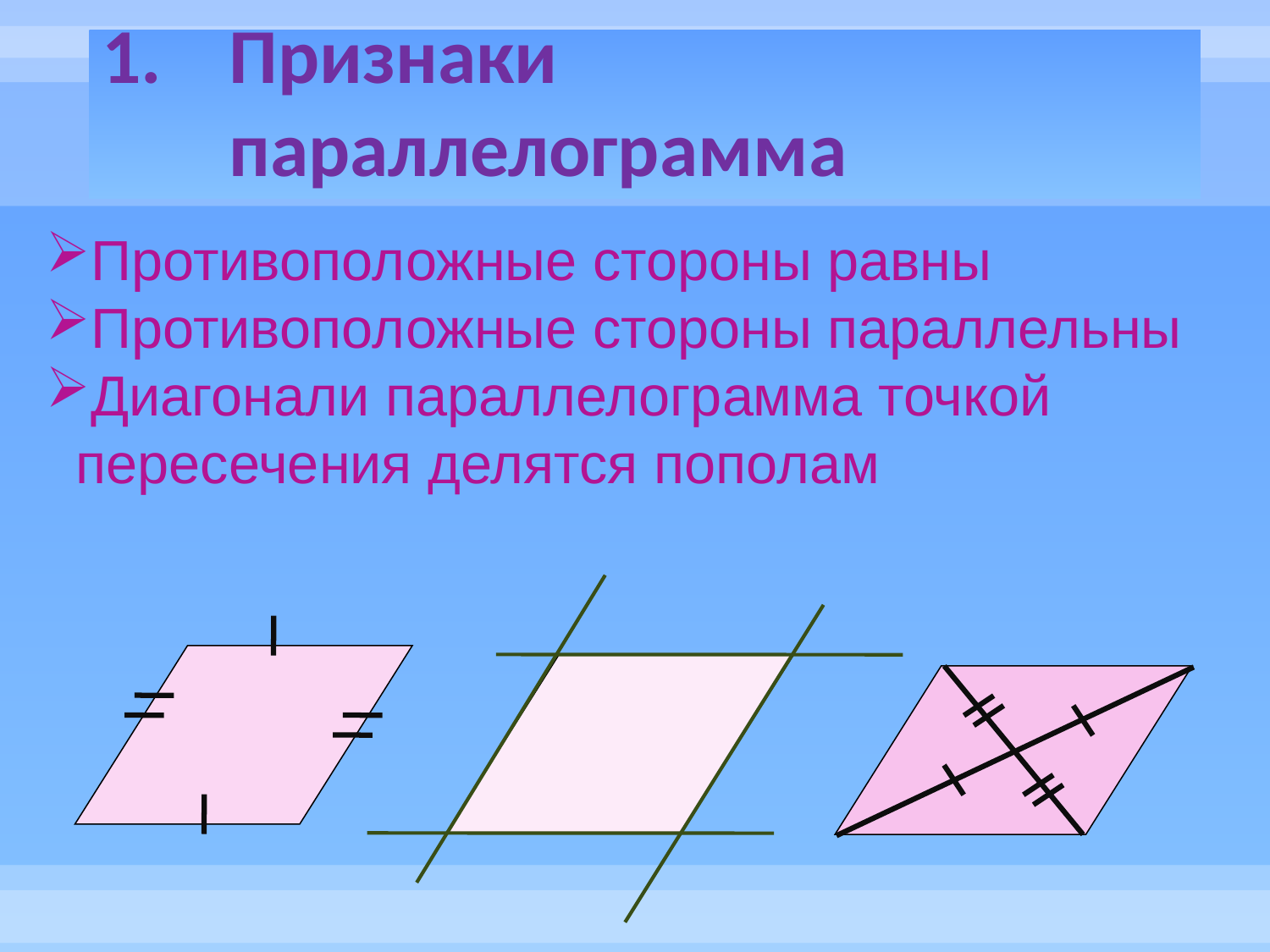

# Признаки параллелограмма
Противоположные стороны равны
Противоположные стороны параллельны
Диагонали параллелограмма точкой пересечения делятся пополам